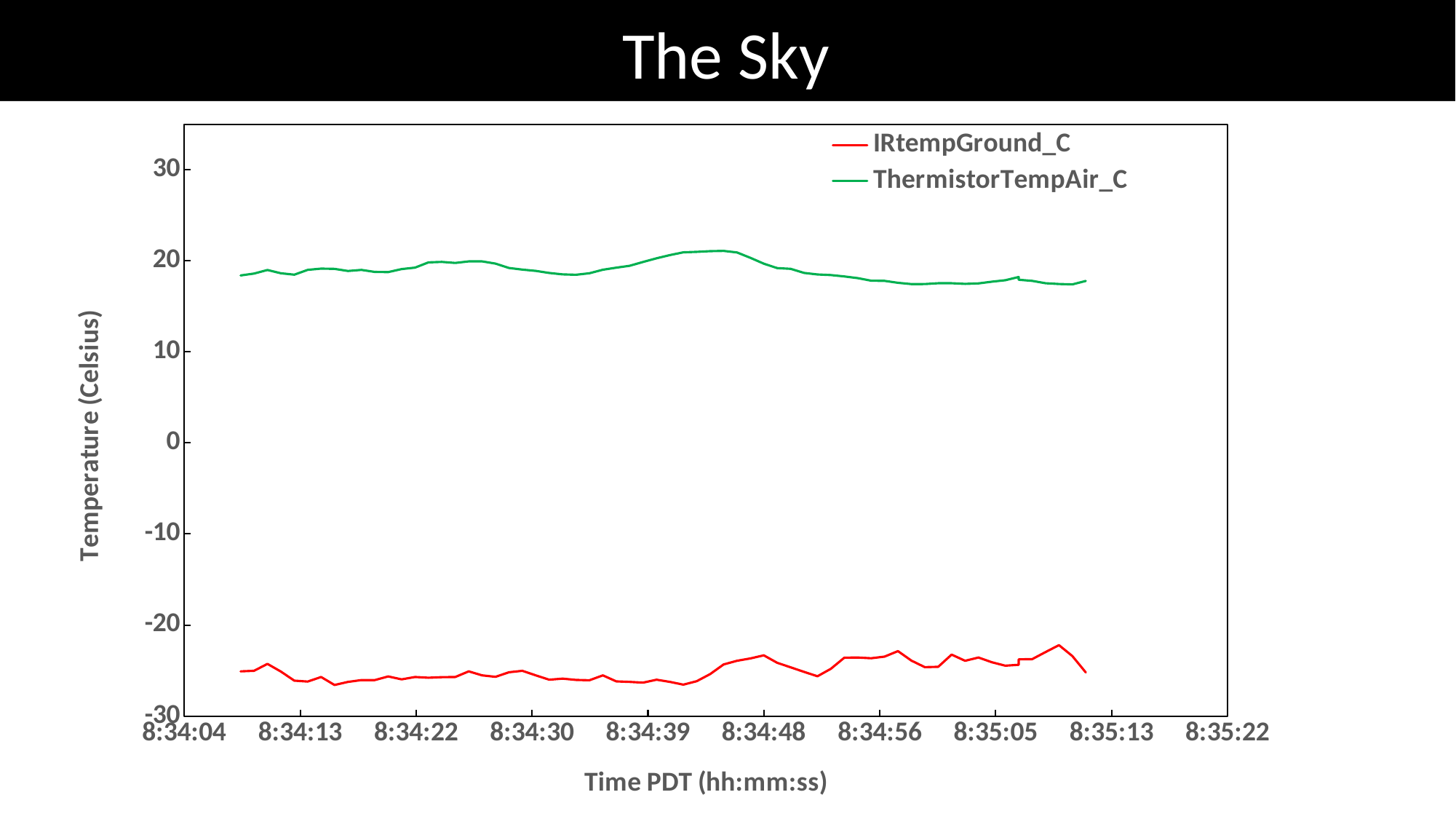

# The Sky

### Chart

| Category | IRtempGround_C | ThermistorTempAir_C |
|---|---|---|